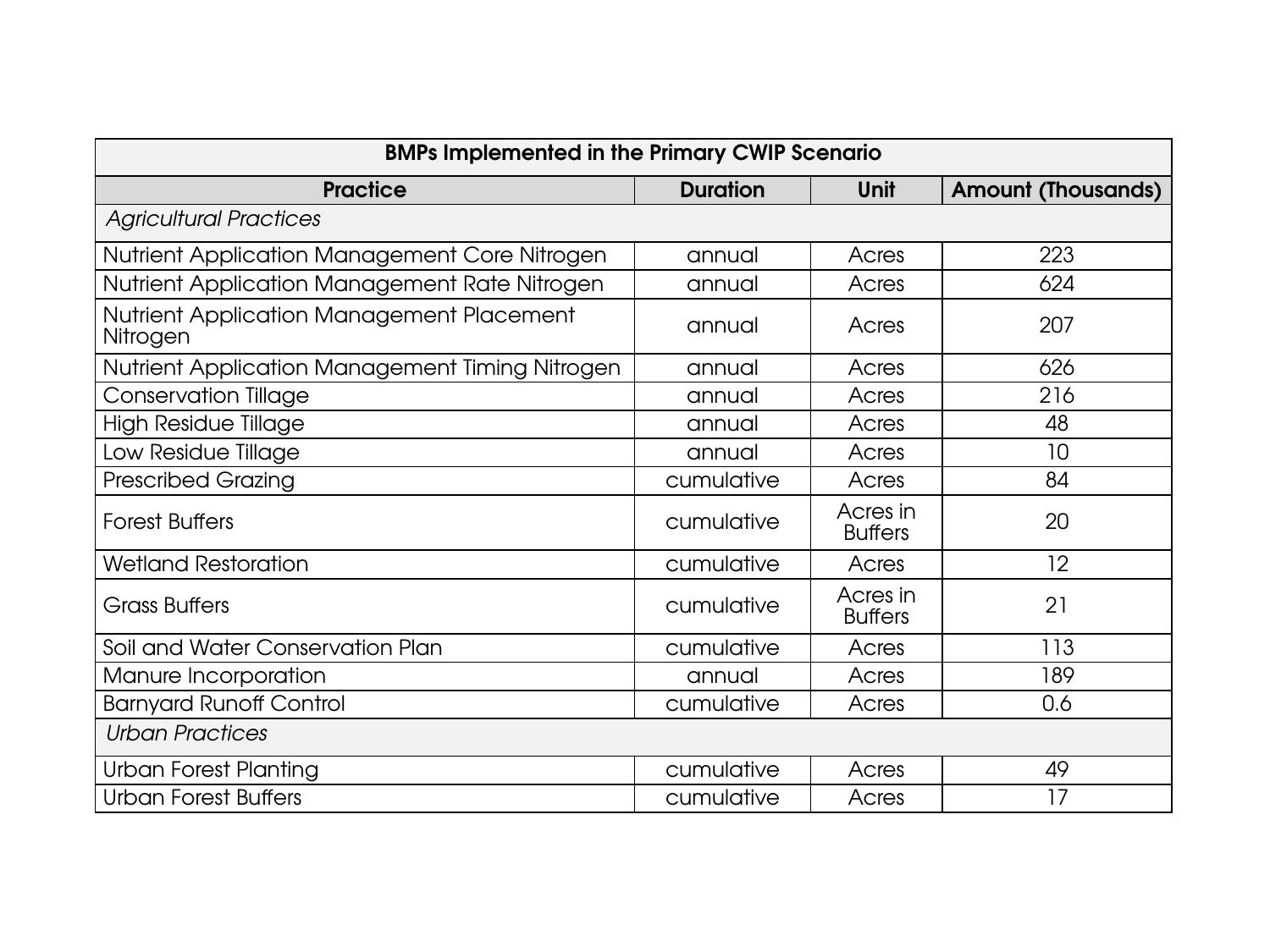

| BMPs Implemented in the Primary CWIP Scenario |  |  |  |
| --- | --- | --- | --- |
| Practice | Duration | Unit | Amount (Thousands) |
| Agricultural Practices |  |  |  |
| Nutrient Application Management Core Nitrogen | annual | Acres | 223 |
| Nutrient Application Management Rate Nitrogen | annual | Acres | 624 |
| Nutrient Application Management Placement Nitrogen | annual | Acres | 207 |
| Nutrient Application Management Timing Nitrogen | annual | Acres | 626 |
| Conservation Tillage | annual | Acres | 216 |
| High Residue Tillage | annual | Acres | 48 |
| Low Residue Tillage | annual | Acres | 10 |
| Prescribed Grazing | cumulative | Acres | 84 |
| Forest Buffers | cumulative | Acres in Buffers | 20 |
| Wetland Restoration | cumulative | Acres | 12 |
| Grass Buffers | cumulative | Acres in Buffers | 21 |
| Soil and Water Conservation Plan | cumulative | Acres | 113 |
| Manure Incorporation | annual | Acres | 189 |
| Barnyard Runoff Control | cumulative | Acres | 0.6 |
| Urban Practices |  |  |  |
| Urban Forest Planting | cumulative | Acres | 49 |
| Urban Forest Buffers | cumulative | Acres | 17 |